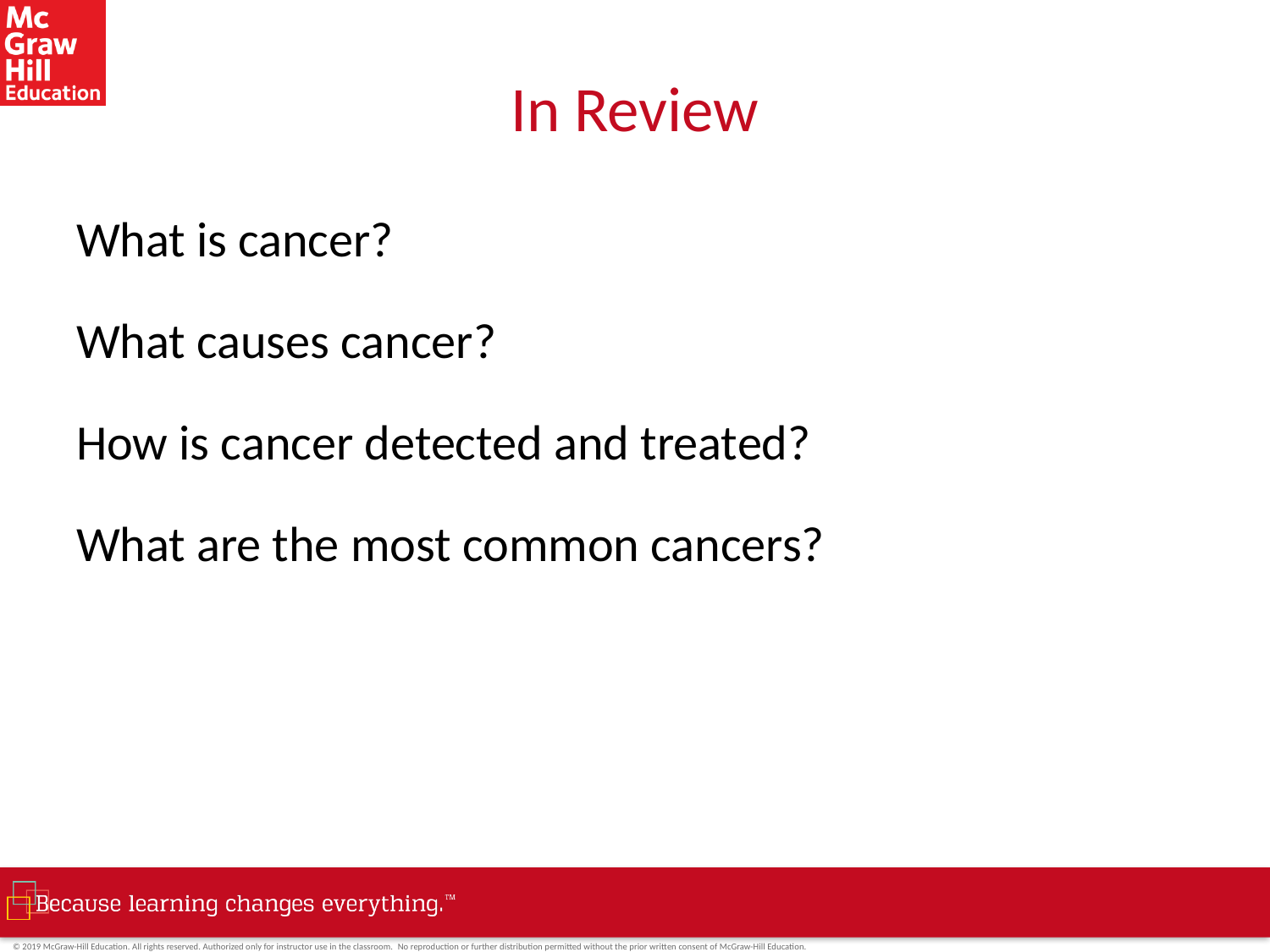

# In Review
What is cancer?
What causes cancer?
How is cancer detected and treated?
What are the most common cancers?